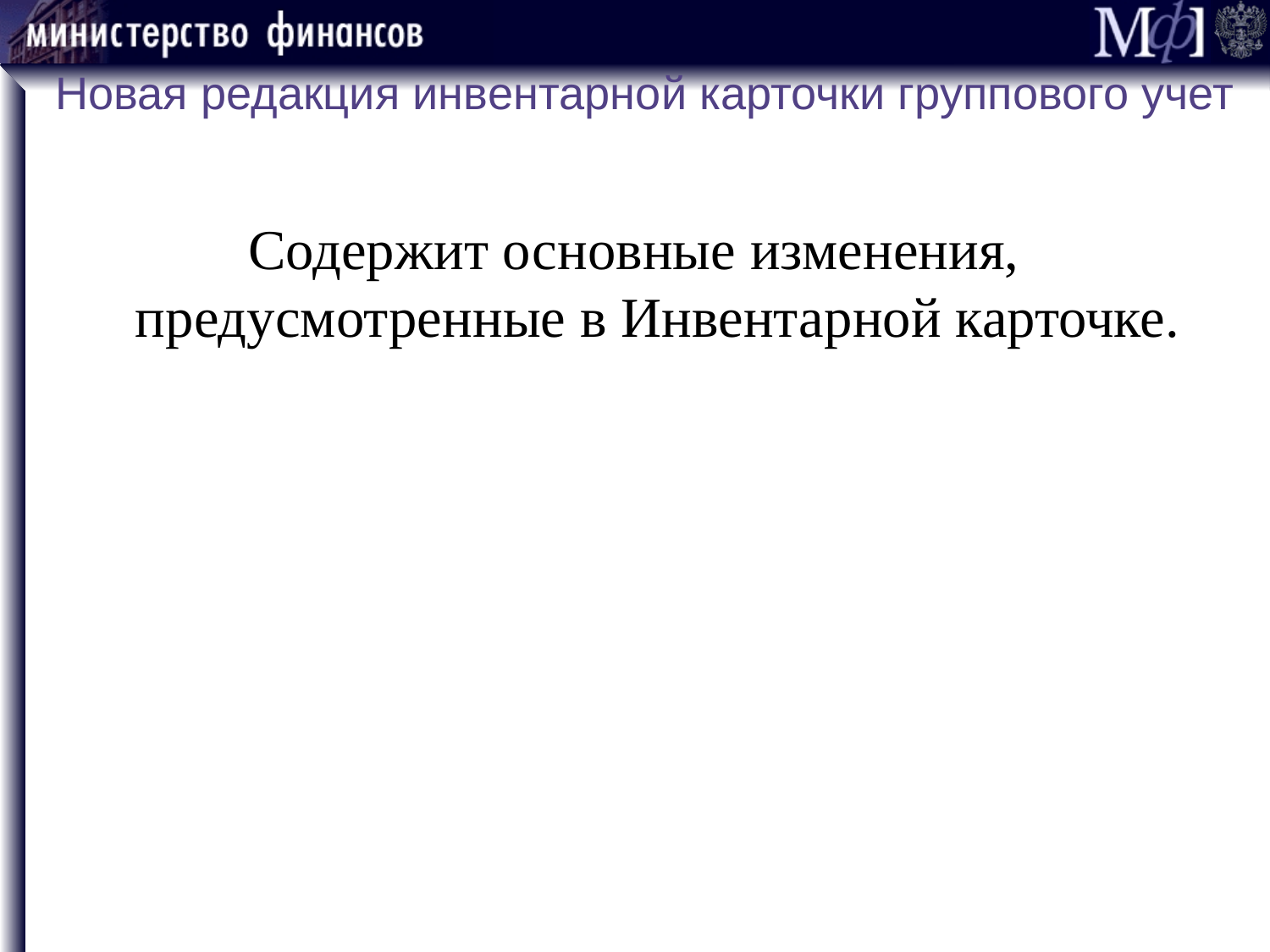

# Новая редакция инвентарной карточки группового учет
Содержит основные изменения, предусмотренные в Инвентарной карточке.